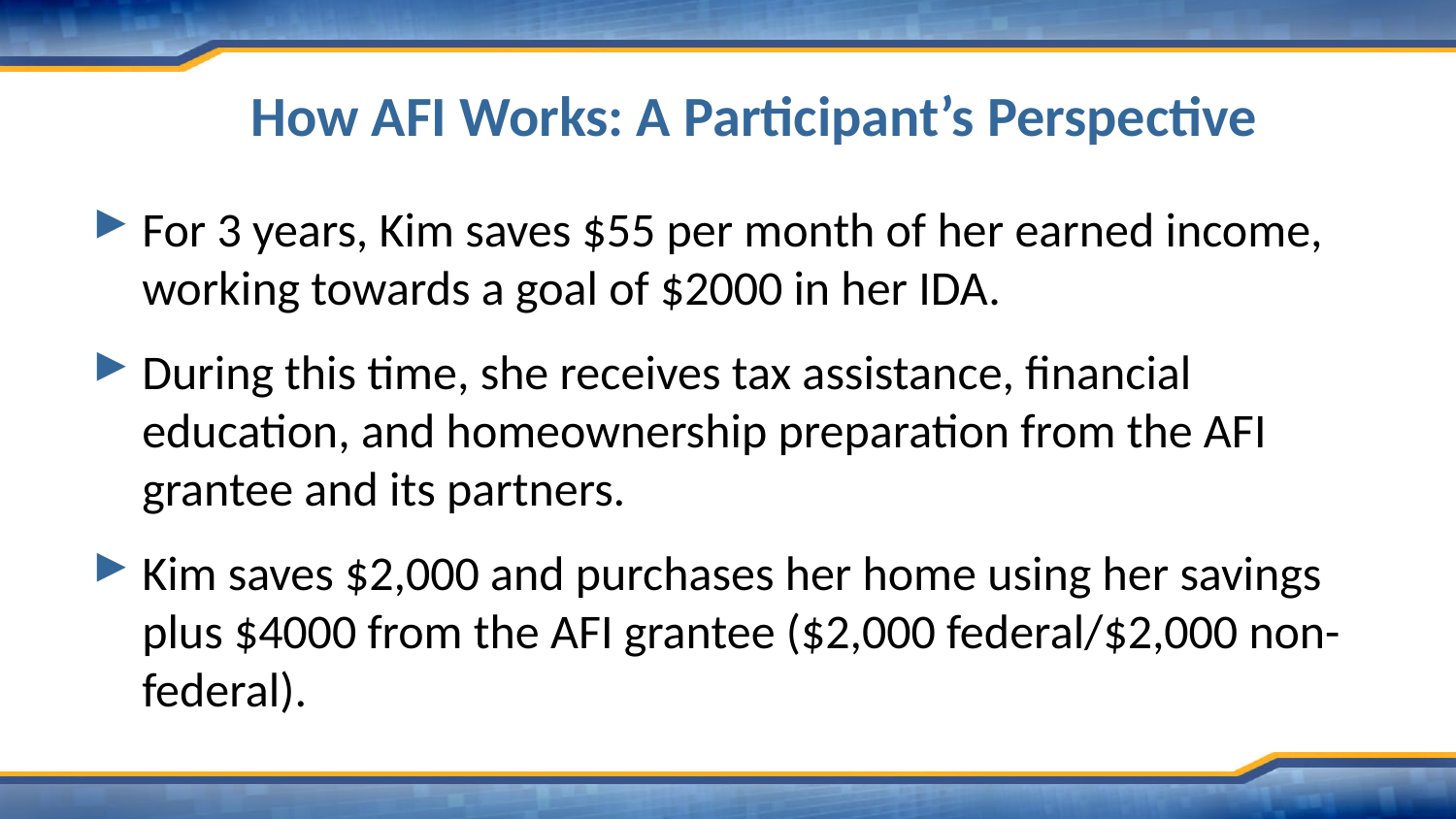

# How AFI Works: A Participant’s Perspective
For 3 years, Kim saves $55 per month of her earned income, working towards a goal of $2000 in her IDA.
During this time, she receives tax assistance, financial education, and homeownership preparation from the AFI grantee and its partners.
Kim saves $2,000 and purchases her home using her savings plus $4000 from the AFI grantee ($2,000 federal/$2,000 non-federal).